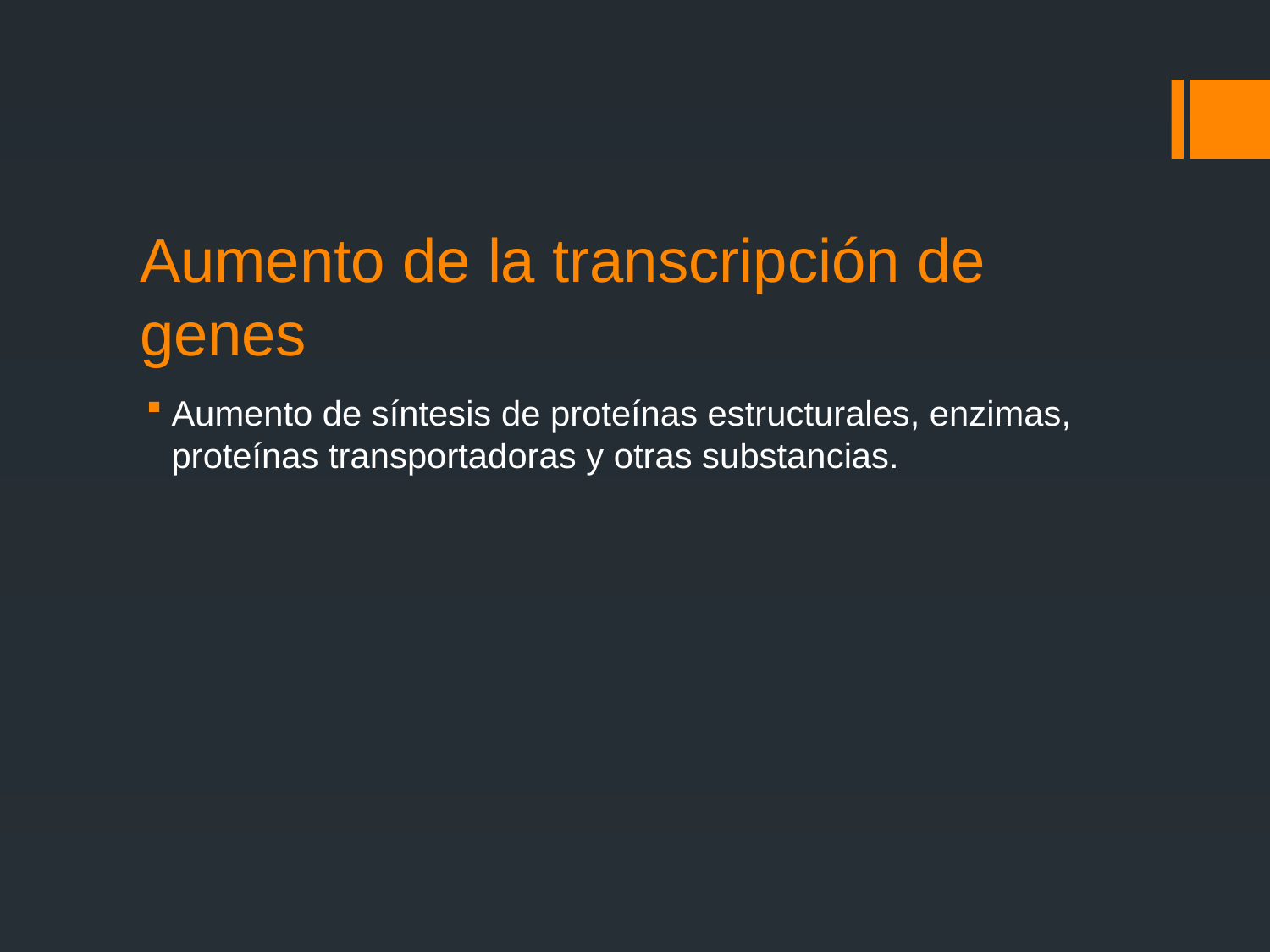

# Aumento de la transcripción de genes
Aumento de síntesis de proteínas estructurales, enzimas, proteínas transportadoras y otras substancias.